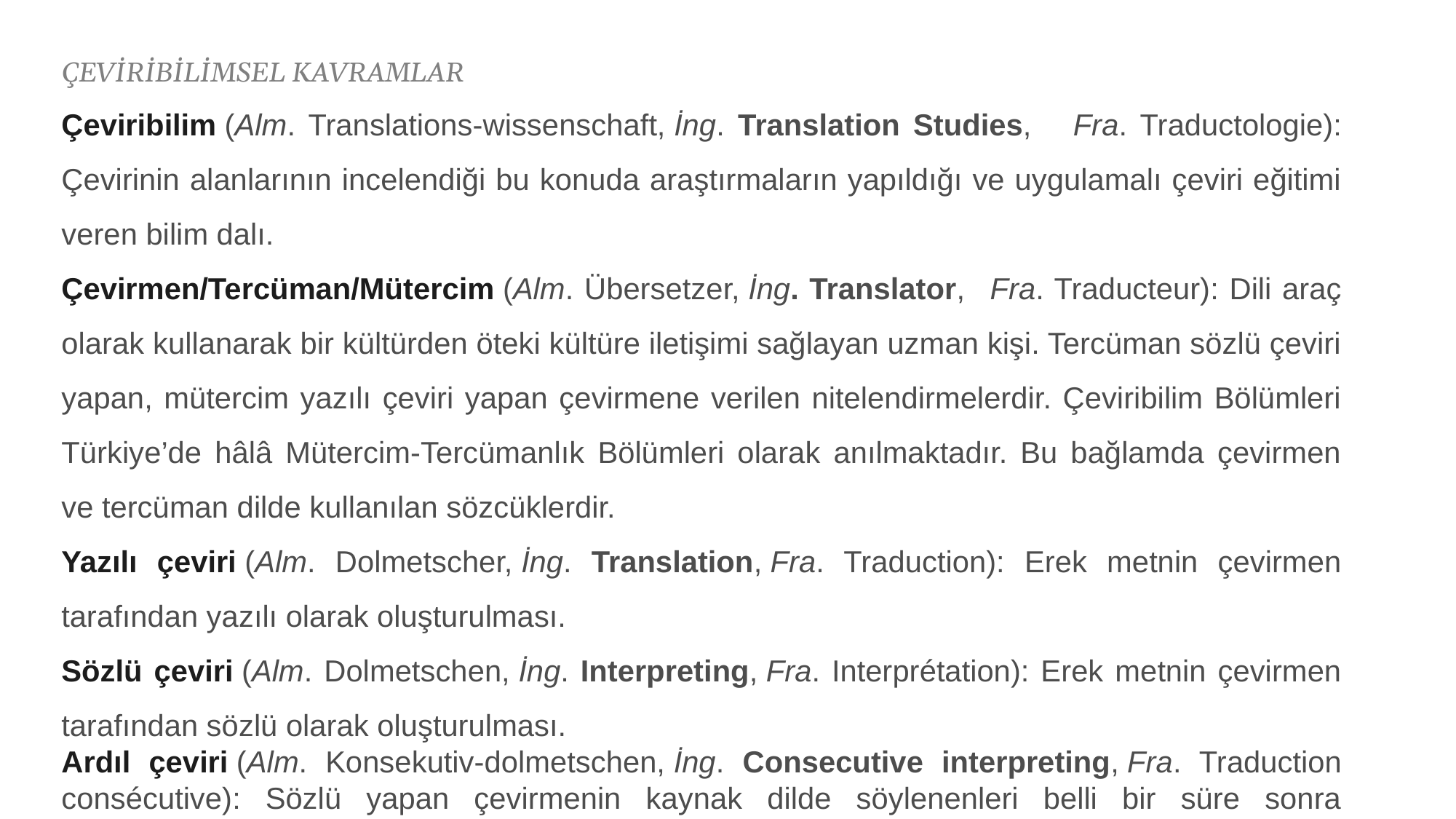

ÇEVİRİBİLİMSEL KAVRAMLAR
Çeviribilim (Alm. Translations-wissenschaft, İng. Translation Studies,     Fra. Traductologie): Çevirinin alanlarının incelendiği bu konuda araştırmaların yapıldığı ve uygulamalı çeviri eğitimi veren bilim dalı.
Çevirmen/Tercüman/Mütercim (Alm. Übersetzer, İng. Translator,   Fra. Traducteur): Dili araç olarak kullanarak bir kültürden öteki kültüre iletişimi sağlayan uzman kişi. Tercüman sözlü çeviri yapan, mütercim yazılı çeviri yapan çevirmene verilen nitelendirmelerdir. Çeviribilim Bölümleri Türkiye’de hâlâ Mütercim-Tercümanlık Bölümleri olarak anılmaktadır. Bu bağlamda çevirmen ve tercüman dilde kullanılan sözcüklerdir.
Yazılı çeviri (Alm. Dolmetscher, İng. Translation, Fra. Traduction): Erek metnin çevirmen tarafından yazılı olarak oluşturulması.
Sözlü çeviri (Alm. Dolmetschen, İng. Interpreting, Fra. Interprétation): Erek metnin çevirmen tarafından sözlü olarak oluşturulması.
Ardıl çeviri (Alm. Konsekutiv-dolmetschen, İng. Consecutive interpreting, Fra. Traduction consécutive): Sözlü yapan çevirmenin kaynak dilde söylenenleri belli bir süre sonra toparlayarak erek dilde sözlü olarak ifade etmesi.